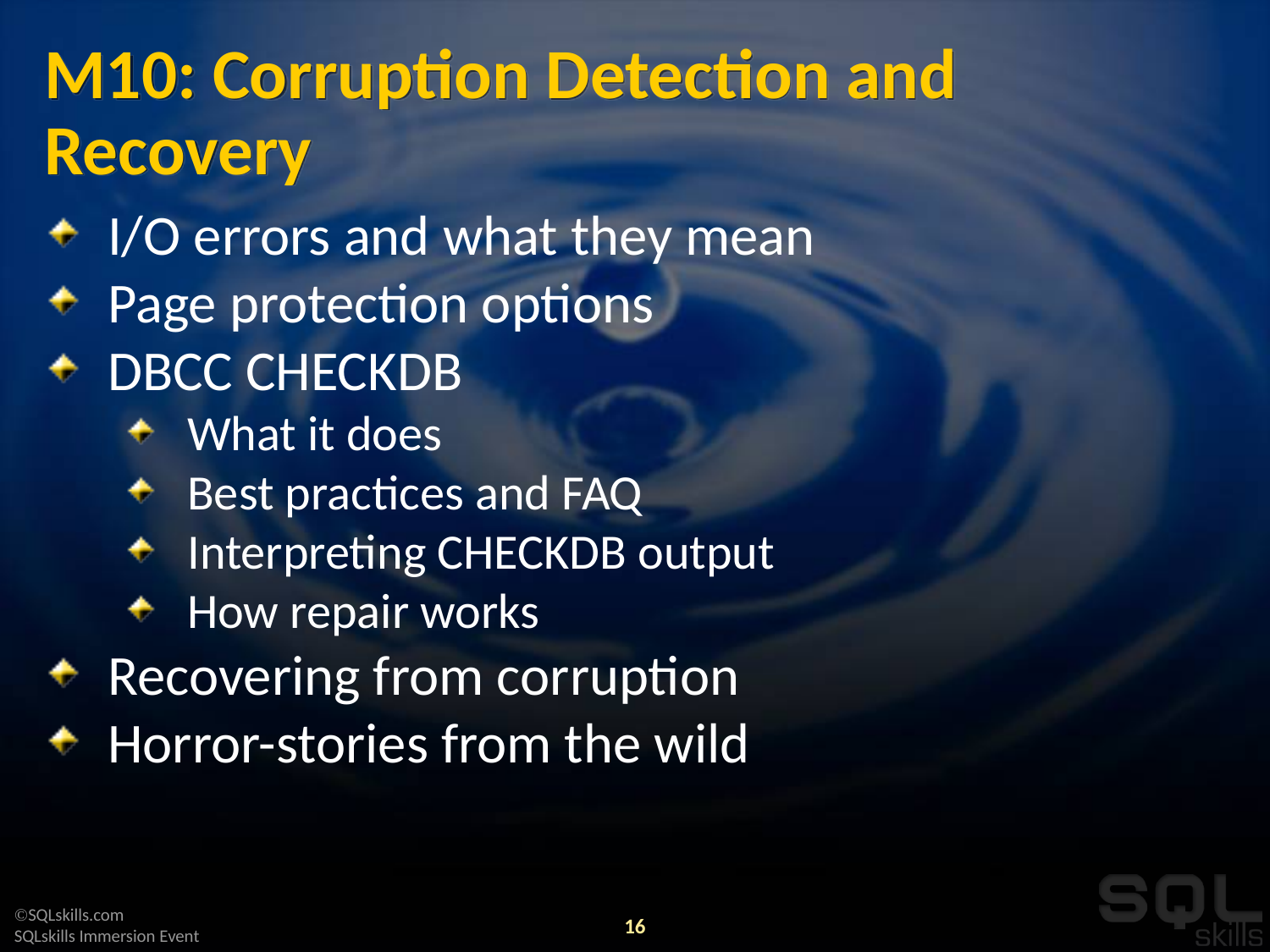

# M10: Corruption Detection and Recovery
I/O errors and what they mean
Page protection options
DBCC CHECKDB
What it does
Best practices and FAQ
Interpreting CHECKDB output
How repair works
Recovering from corruption
Horror-stories from the wild

16